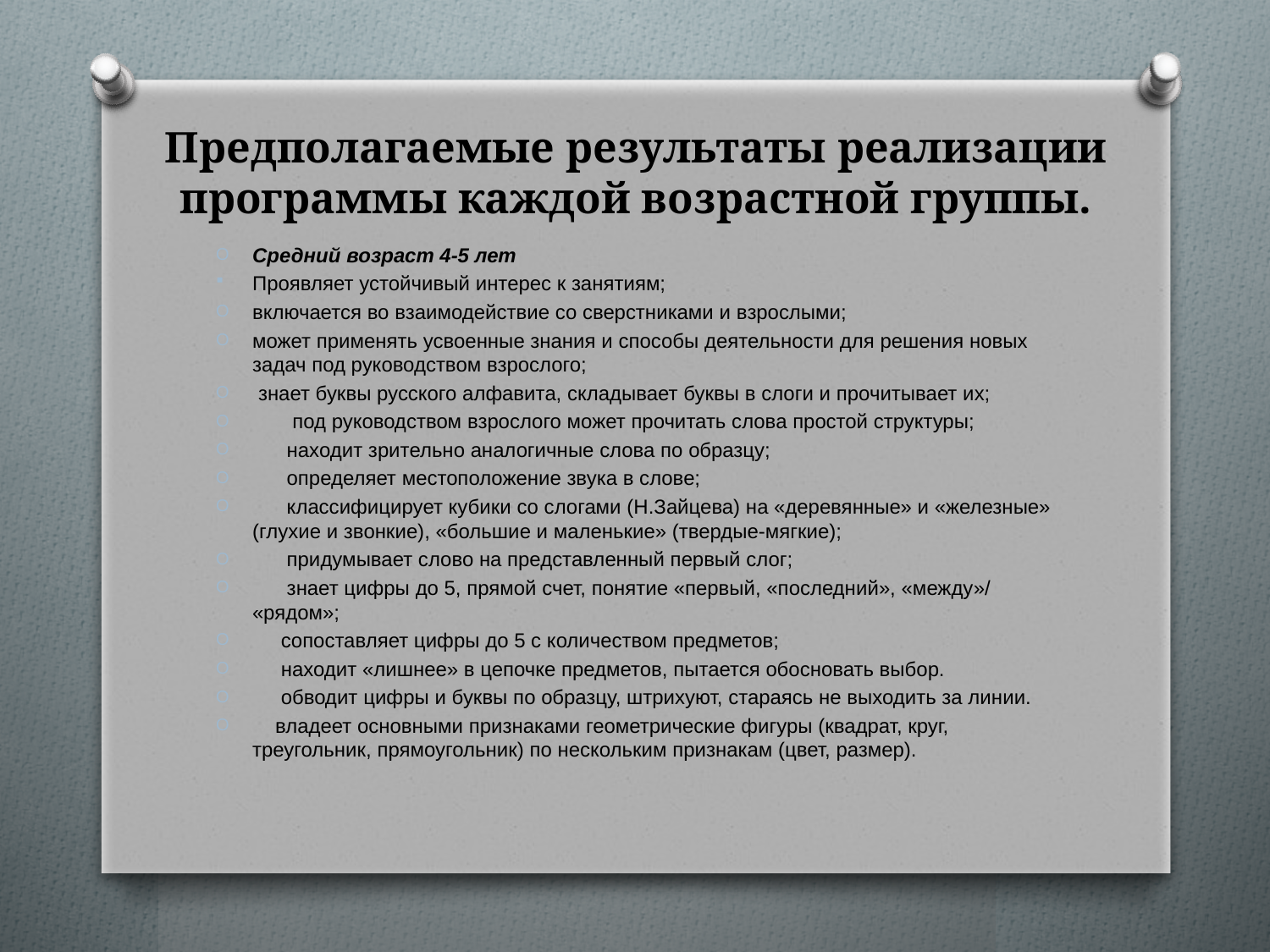

# Предполагаемые результаты реализации программы каждой возрастной группы.
Средний возраст 4-5 лет
Проявляет устойчивый интерес к занятиям;
включается во взаимодействие со сверстниками и взрослыми;
может применять усвоенные знания и способы деятельности для решения новых задач под руководством взрослого;
 знает буквы русского алфавита, складывает буквы в слоги и прочитывает их;
       под руководством взрослого может прочитать слова простой структуры;
      находит зрительно аналогичные слова по образцу;
      определяет местоположение звука в слове;
      классифицирует кубики со слогами (Н.Зайцева) на «деревянные» и «железные» (глухие и звонкие), «большие и маленькие» (твердые-мягкие);
      придумывает слово на представленный первый слог;
      знает цифры до 5, прямой счет, понятие «первый, «последний», «между»/ «рядом»;
     сопоставляет цифры до 5 с количеством предметов;
     находит «лишнее» в цепочке предметов, пытается обосновать выбор.
     обводит цифры и буквы по образцу, штрихуют, стараясь не выходить за линии.
    владеет основными признаками геометрические фигуры (квадрат, круг, треугольник, прямоугольник) по нескольким признакам (цвет, размер).